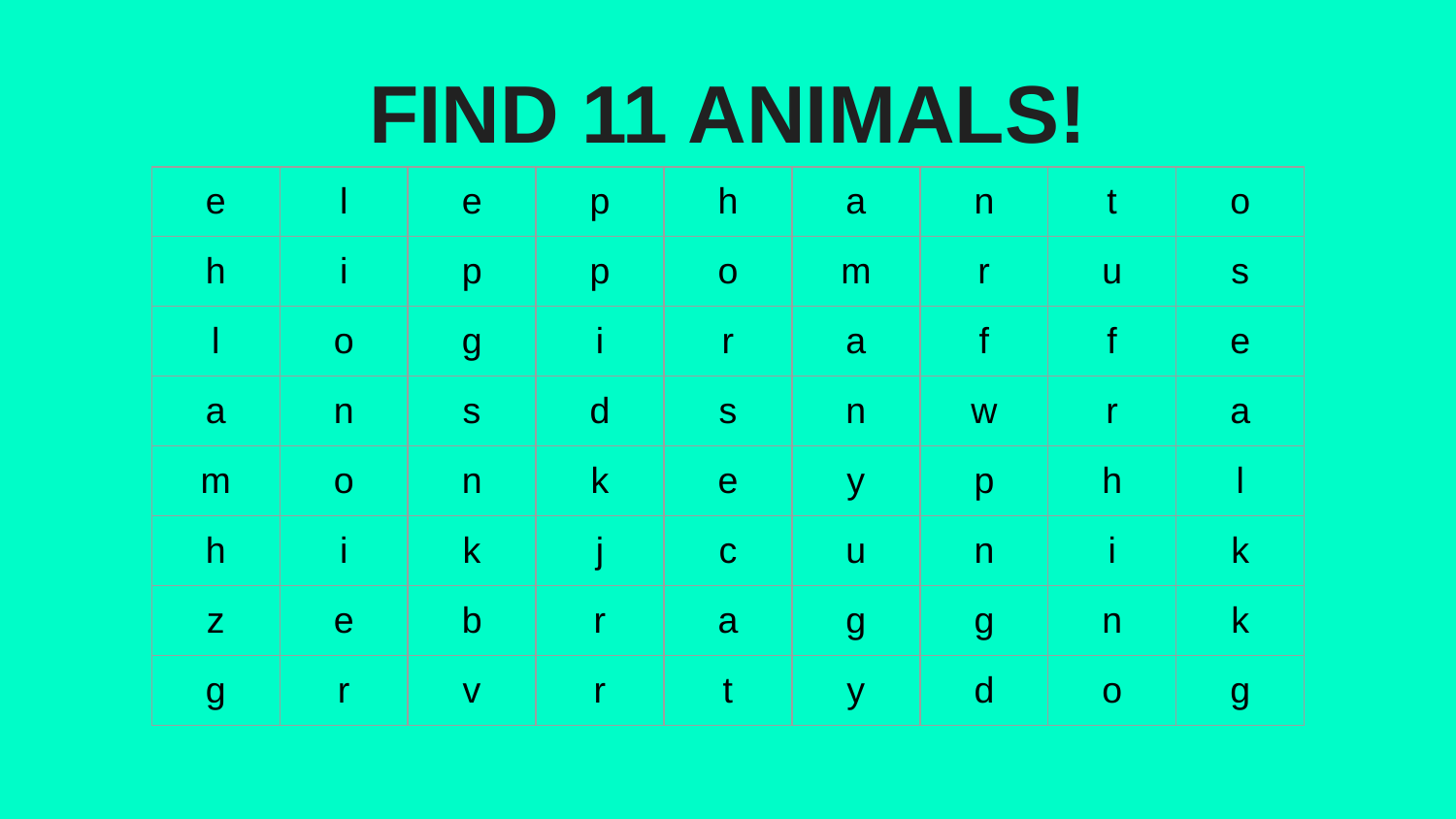

# FIND 11 ANIMALS!
| e | l | e | p | h | a | n | t | o |
| --- | --- | --- | --- | --- | --- | --- | --- | --- |
| h | i | p | p | o | m | r | u | s |
| l | o | g | i | r | a | f | f | e |
| a | n | s | d | s | n | w | r | a |
| m | o | n | k | e | y | p | h | l |
| h | i | k | j | c | u | n | i | k |
| z | e | b | r | a | g | g | n | k |
| g | r | v | r | t | y | d | o | g |